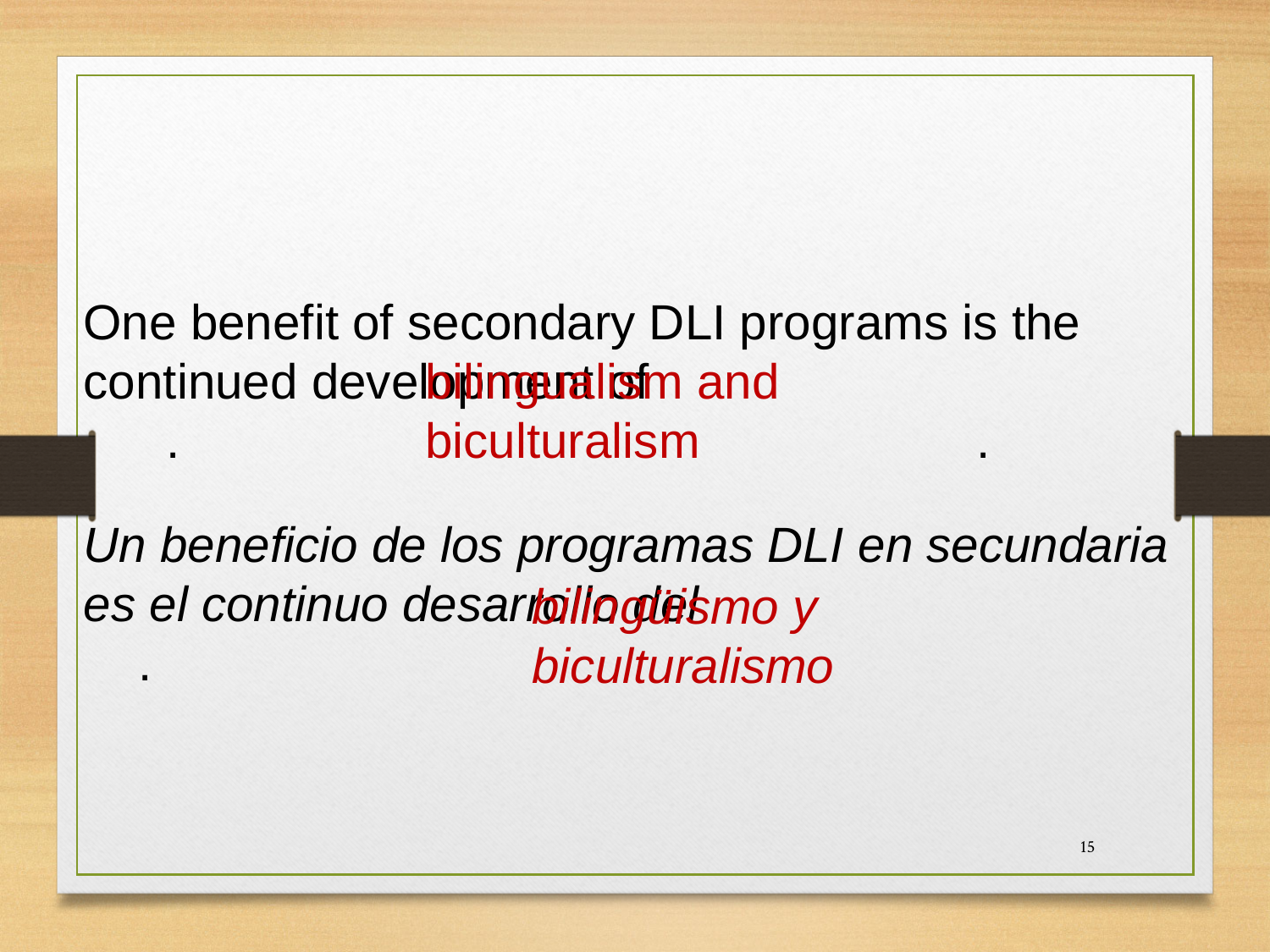

One benefit of secondary DLI programs is the continued development of                                             .                                                          .
bilingualism and biculturalism
Un beneficio de los programas DLI en secundaria es el continuo desarrollo del                                        .

bilingüismo y biculturalismo
15